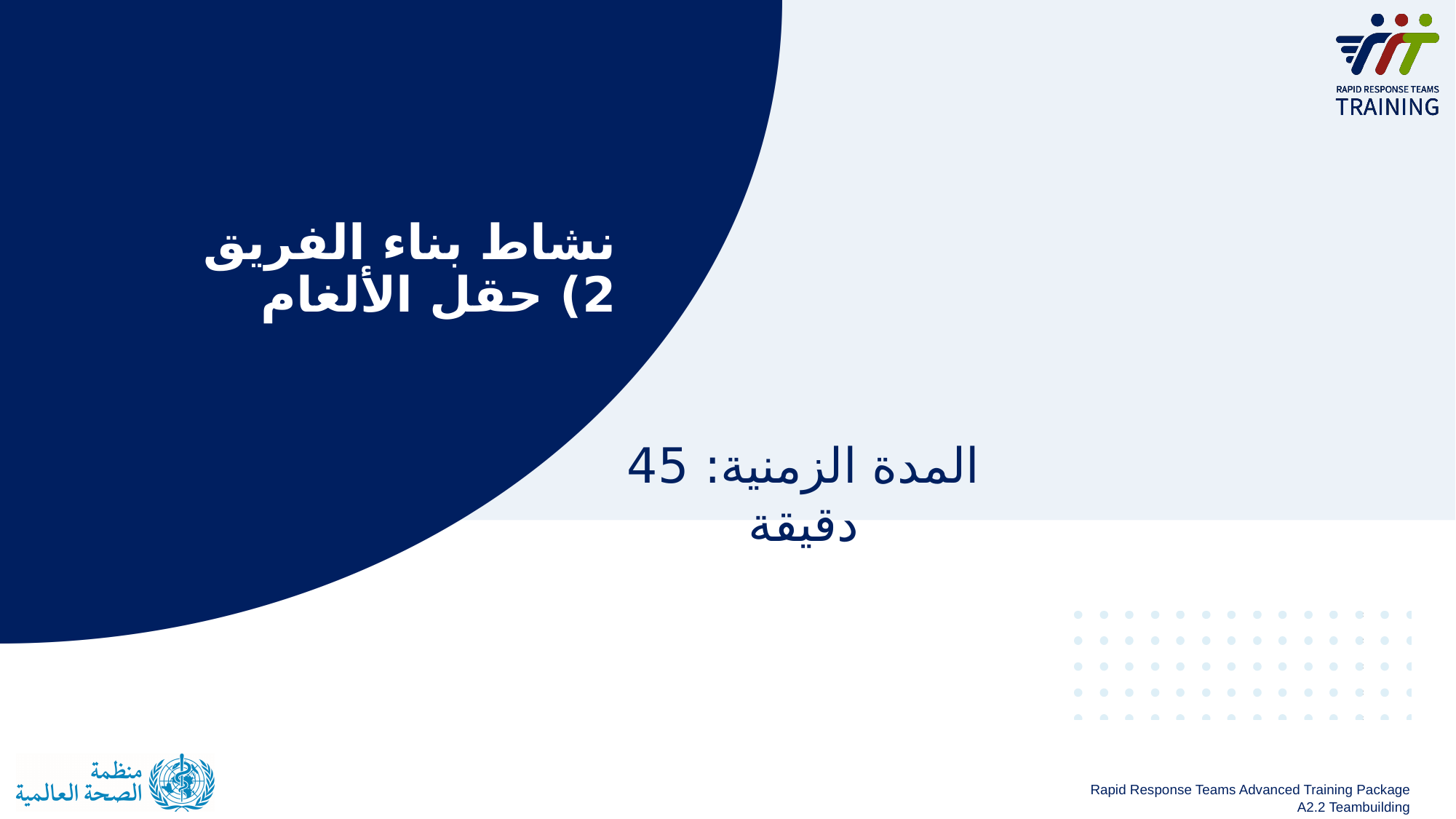

# نشاط بناء الفريق  2) حقل الألغام
المدة الزمنية: 45 دقيقة